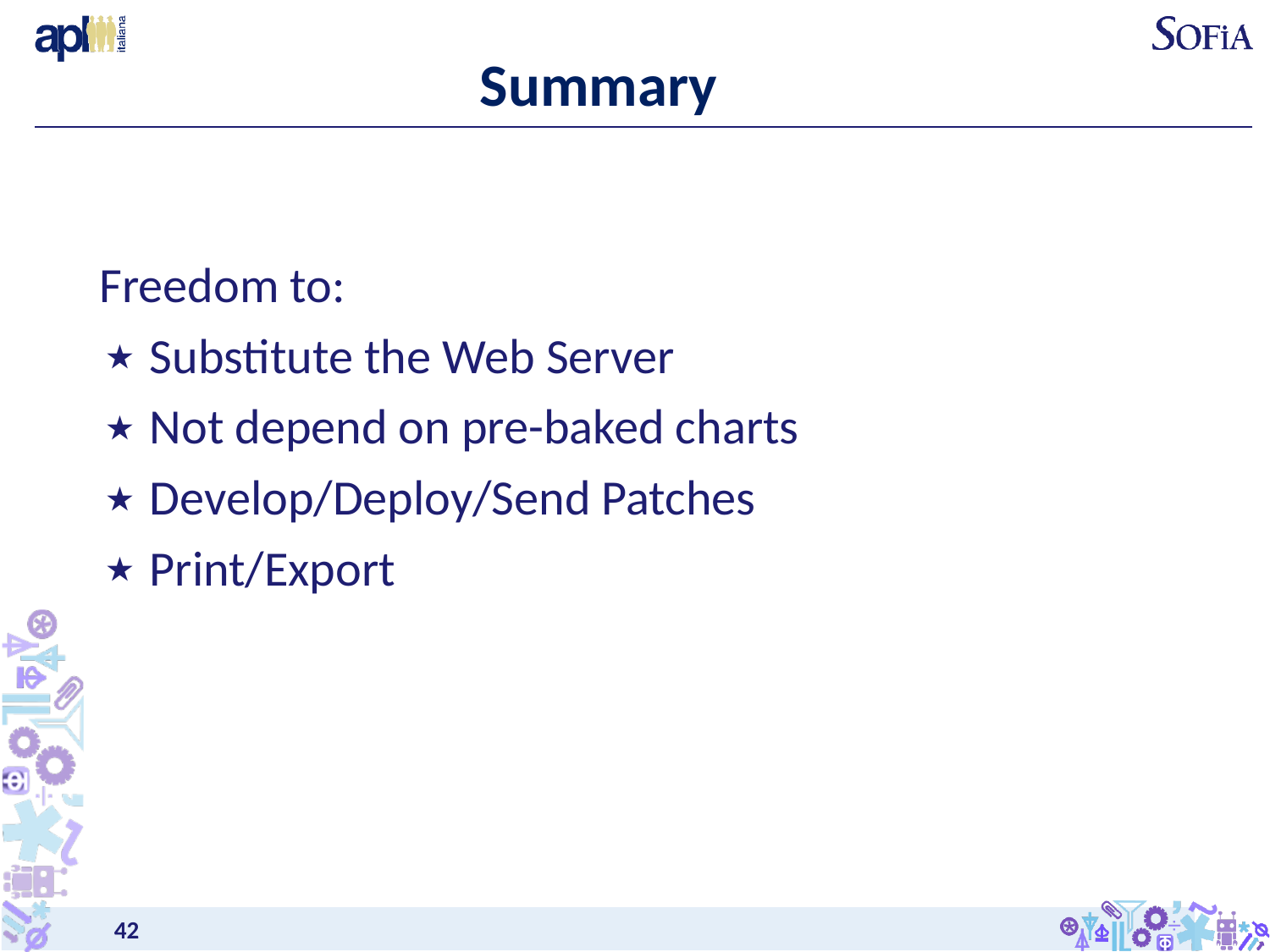

# Summary
Freedom to:
Substitute the Web Server
Not depend on pre-baked charts
Develop/Deploy/Send Patches
Print/Export